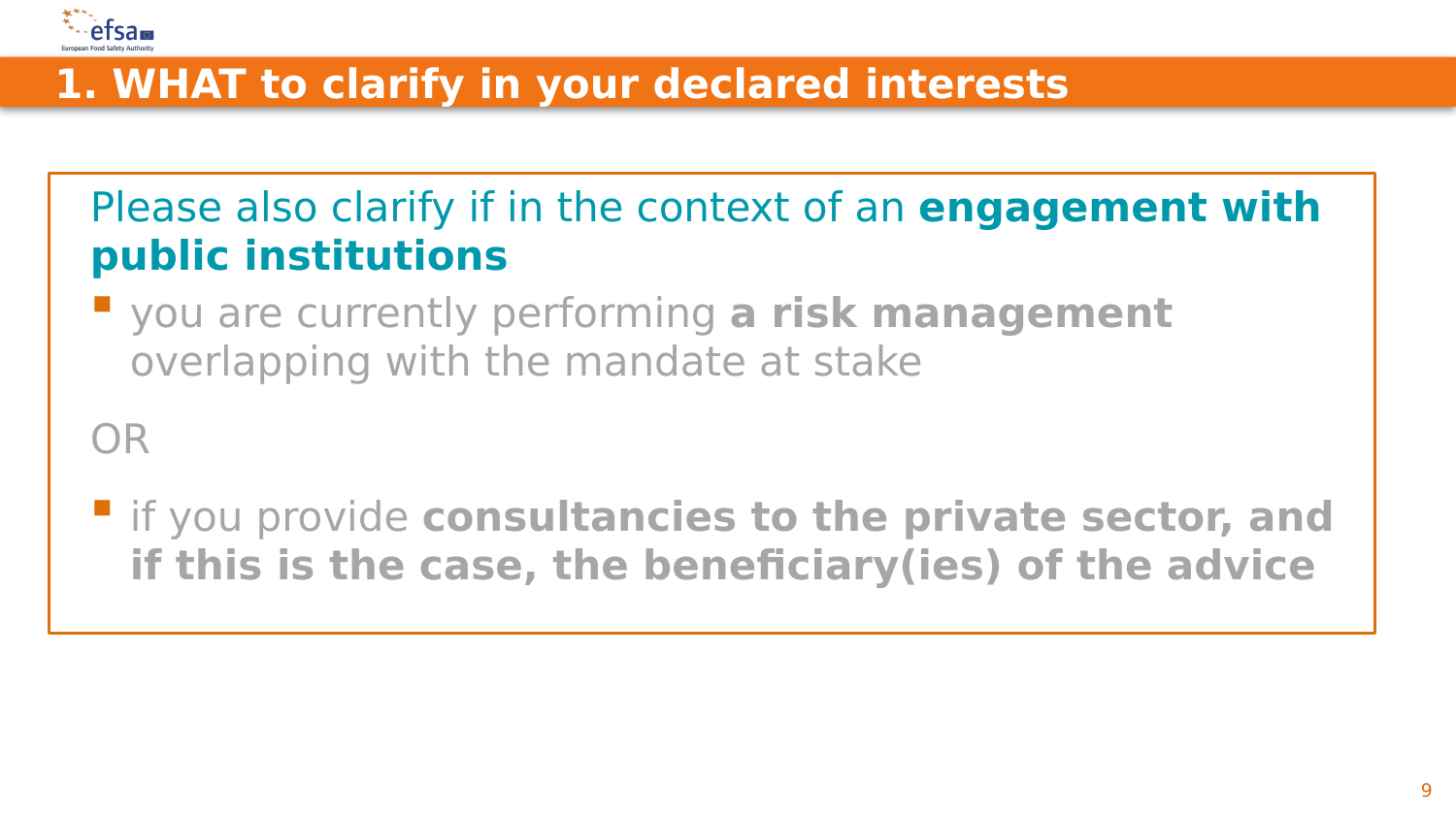

# 1. WHAT to clarify in your declared interests
Please also clarify if in the context of an engagement with public institutions
you are currently performing a risk management overlapping with the mandate at stake
OR
if you provide consultancies to the private sector, and if this is the case, the beneficiary(ies) of the advice